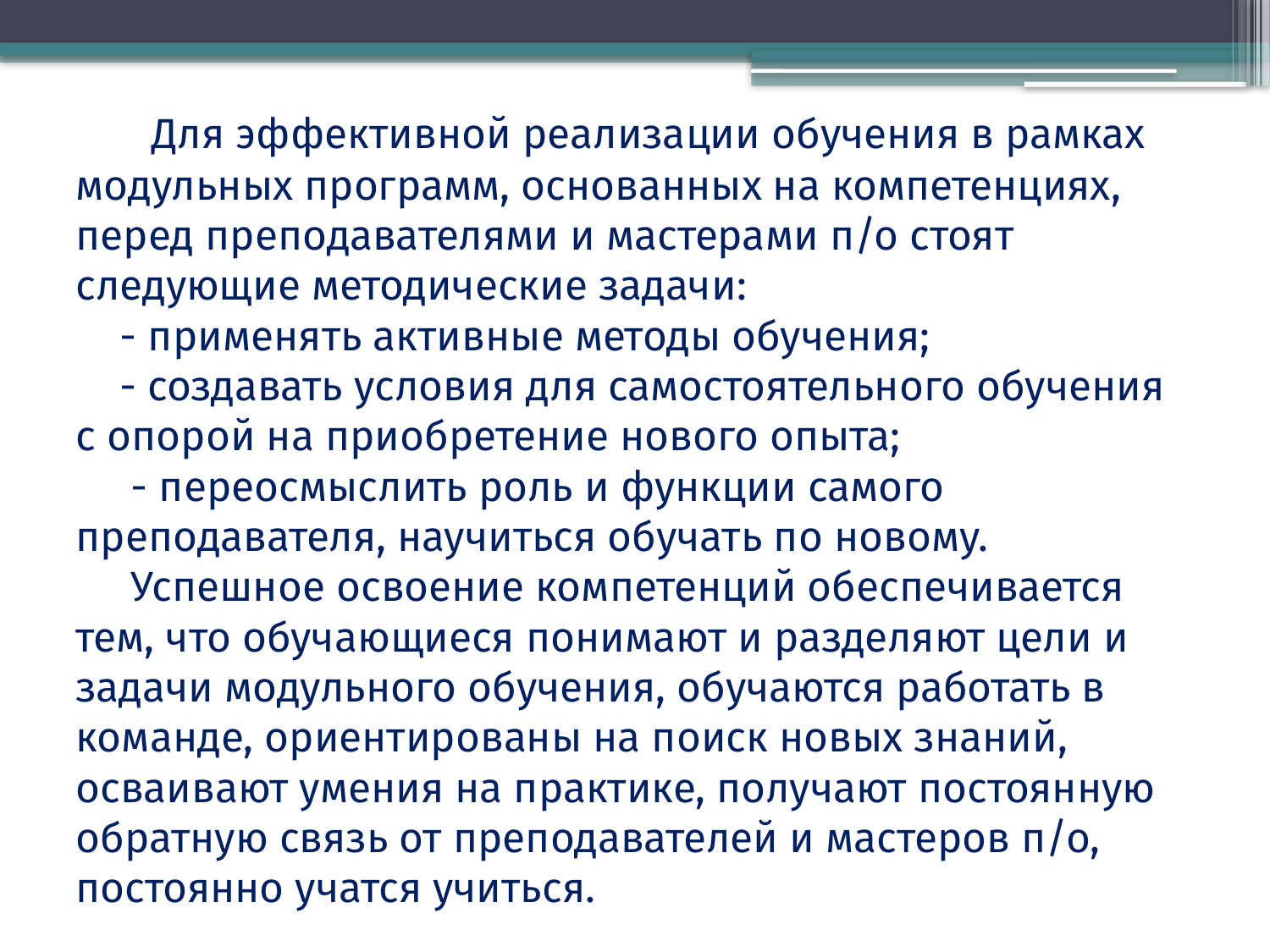

# Для эффективной реализации обучения в рамках модульных программ, основанных на компетенциях, перед преподавателями и мастерами п/о стоят следующие методические задачи: - применять активные методы обучения; - создавать условия для самостоятельного обучения с опорой на приобретение нового опыта; - переосмыслить роль и функции самого преподавателя, научиться обучать по новому. Успешное освоение компетенций обеспечивается тем, что обучающиеся понимают и разделяют цели и задачи модульного обучения, обучаются работать в команде, ориентированы на поиск новых знаний, осваивают умения на практике, получают постоянную обратную связь от преподавателей и мастеров п/о, постоянно учатся учиться.